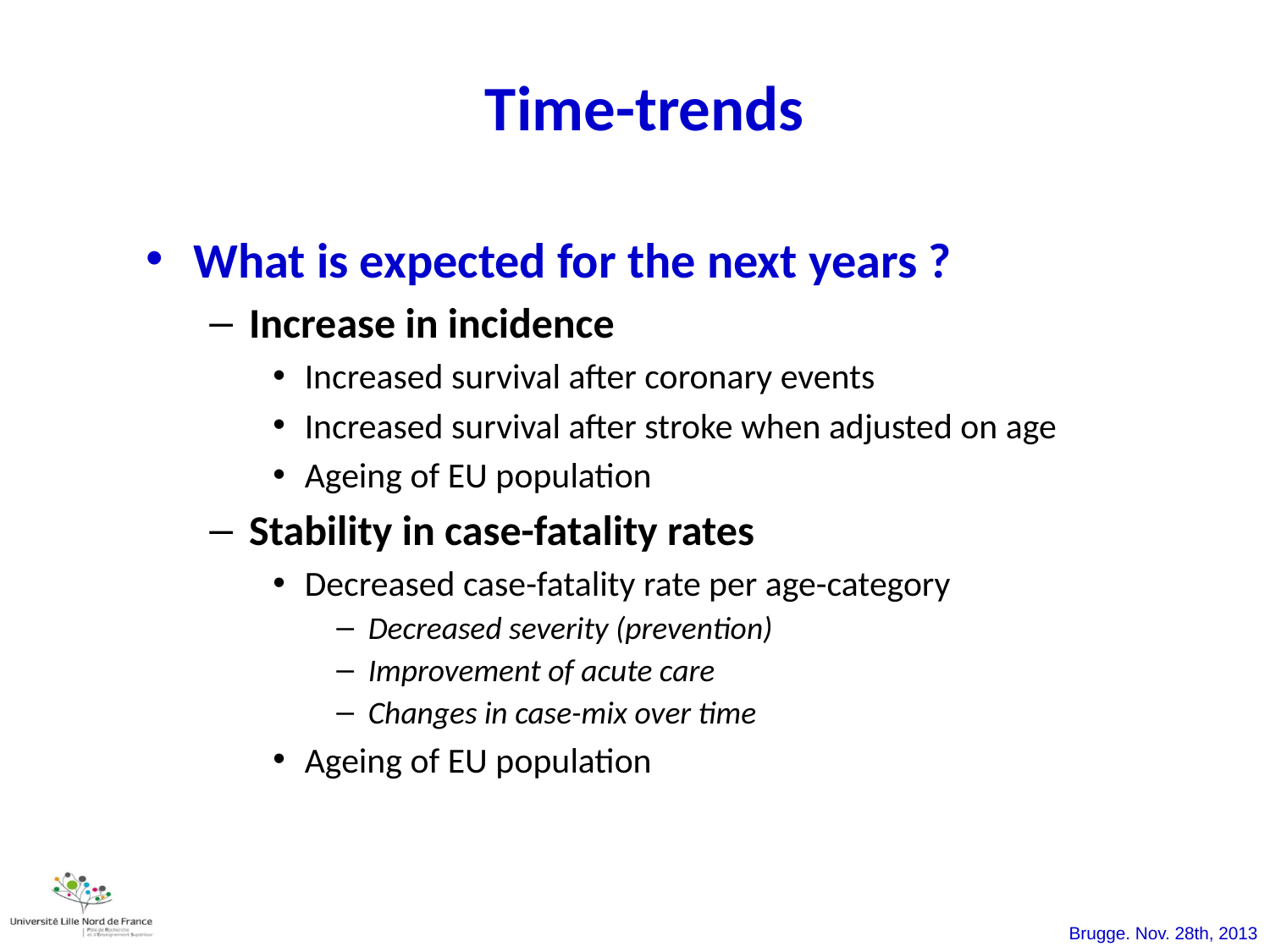

Time-trends
What is expected for the next years ?
Increase in incidence
Increased survival after coronary events
Increased survival after stroke when adjusted on age
Ageing of EU population
Stability in case-fatality rates
Decreased case-fatality rate per age-category
Decreased severity (prevention)
Improvement of acute care
Changes in case-mix over time
Ageing of EU population